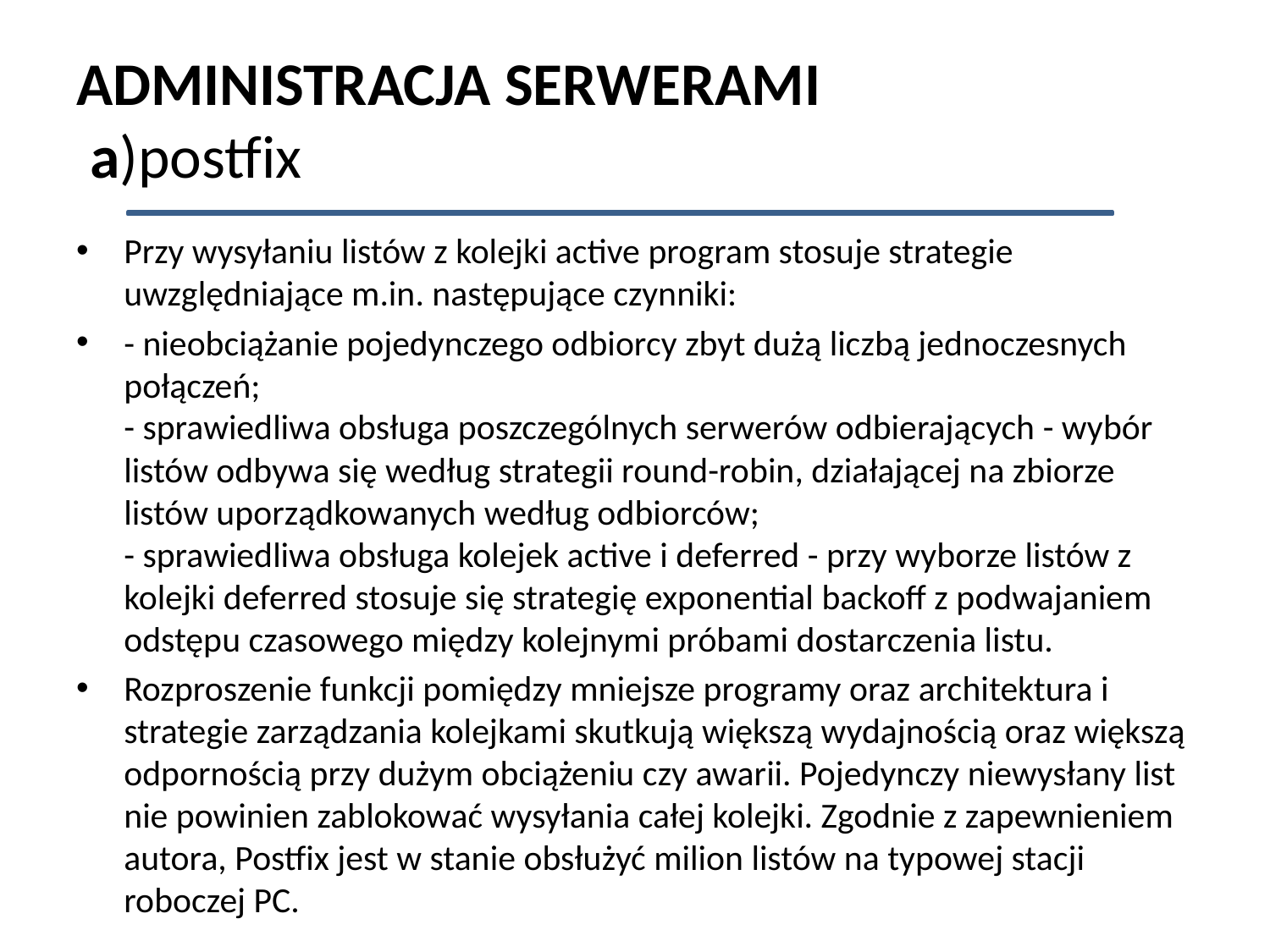

# ADMINISTRACJA SERWERAMI a)postfix

Przy wysyłaniu listów z kolejki active program stosuje strategie uwzględniające m.in. następujące czynniki:
- nieobciążanie pojedynczego odbiorcy zbyt dużą liczbą jednoczesnych połączeń;
- sprawiedliwa obsługa poszczególnych serwerów odbierających - wybór listów odbywa się według strategii round-robin, działającej na zbiorze listów uporządkowanych według odbiorców;
- sprawiedliwa obsługa kolejek active i deferred - przy wyborze listów z kolejki deferred stosuje się strategię exponential backoff z podwajaniem odstępu czasowego między kolejnymi próbami dostarczenia listu.
Rozproszenie funkcji pomiędzy mniejsze programy oraz architektura i strategie zarządzania kolejkami skutkują większą wydajnością oraz większą odpornością przy dużym obciążeniu czy awarii. Pojedynczy niewysłany list nie powinien zablokować wysyłania całej kolejki. Zgodnie z zapewnieniem autora, Postfix jest w stanie obsłużyć milion listów na typowej stacji roboczej PC.